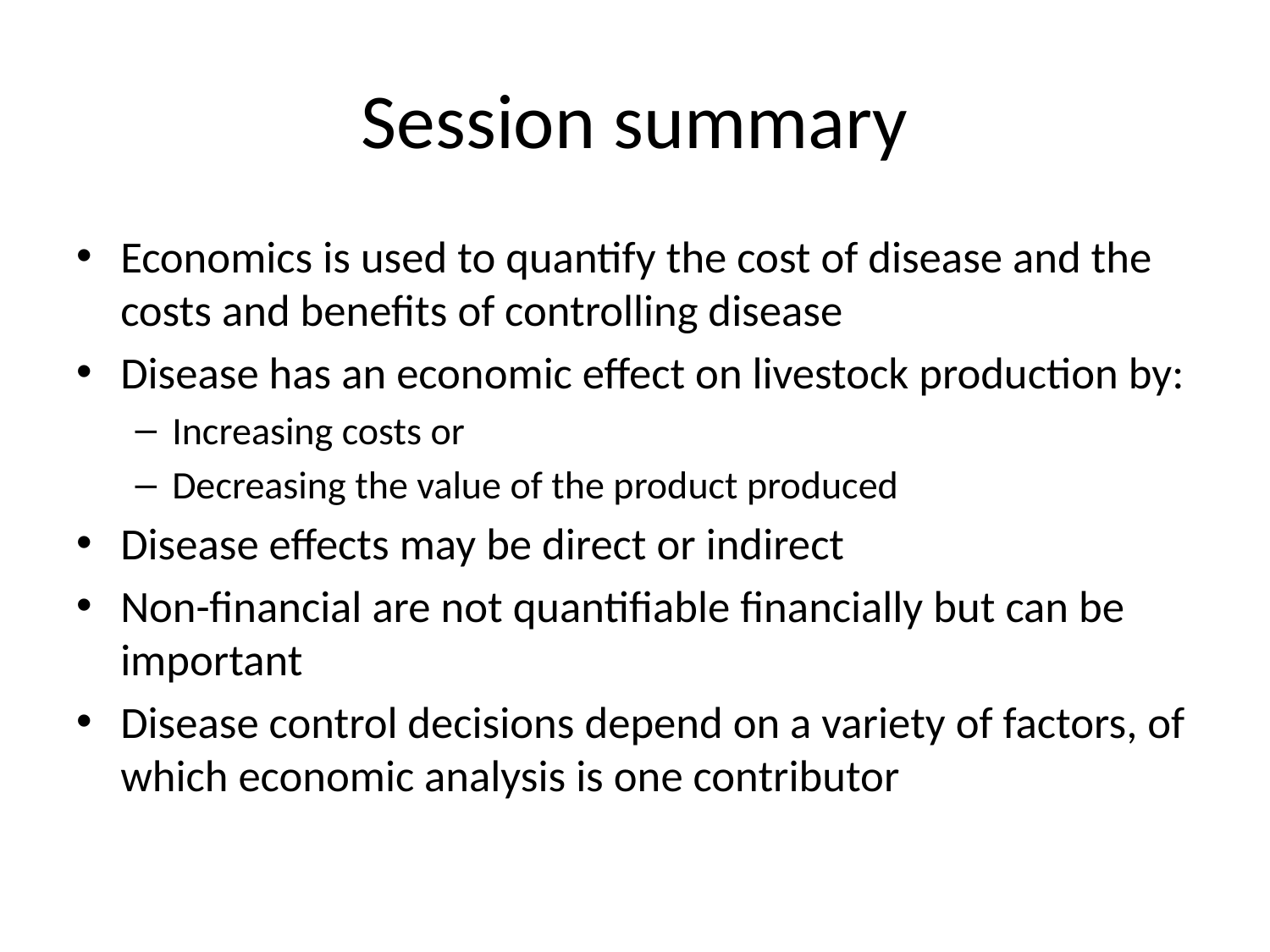

# Session summary
Economics is used to quantify the cost of disease and the costs and benefits of controlling disease
Disease has an economic effect on livestock production by:
Increasing costs or
Decreasing the value of the product produced
Disease effects may be direct or indirect
Non-financial are not quantifiable financially but can be important
Disease control decisions depend on a variety of factors, of which economic analysis is one contributor